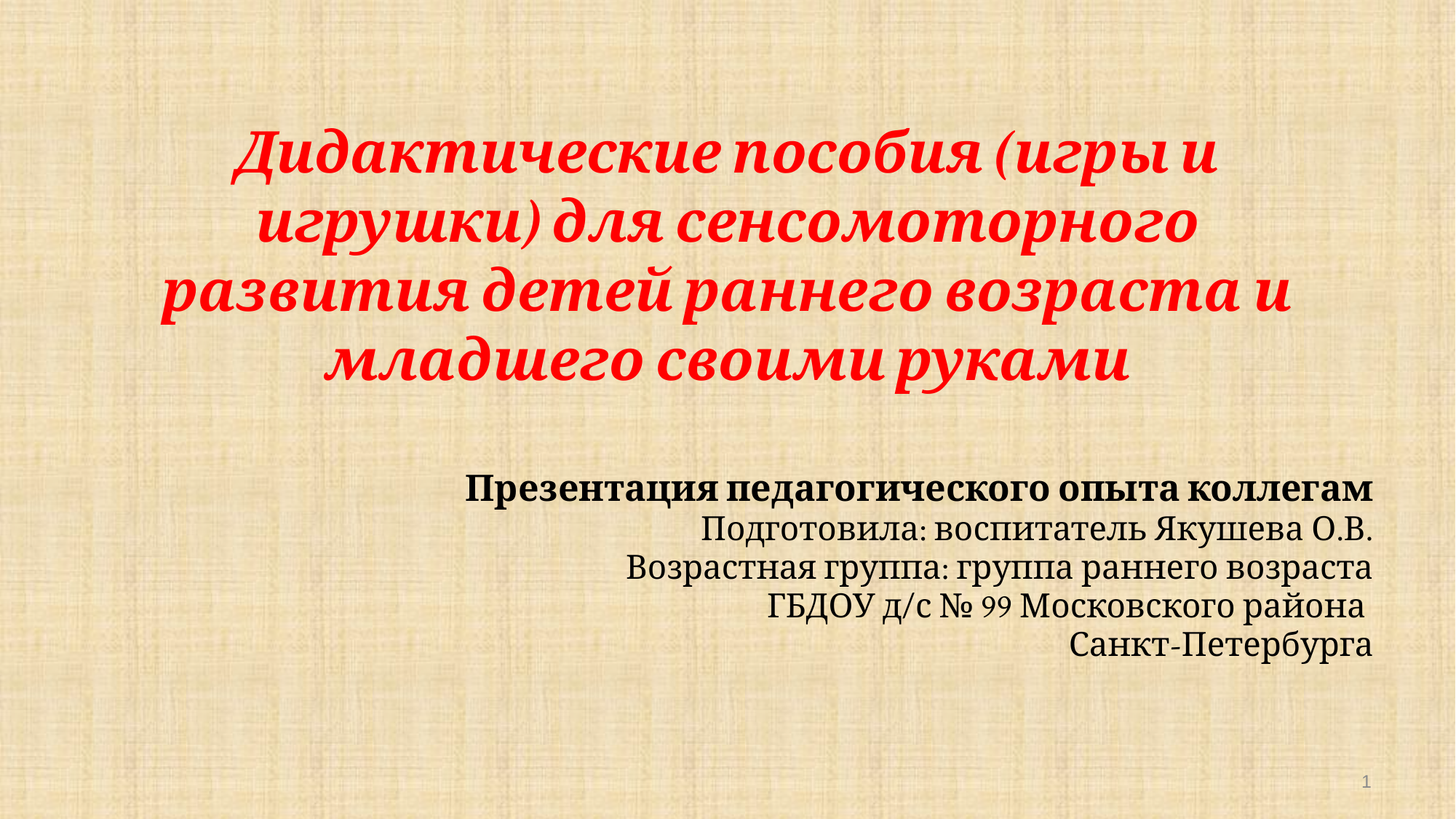

# Дидактические пособия (игры и игрушки) для сенсомоторного развития детей раннего возраста и младшего своими руками

Презентация педагогического опыта коллегам
Подготовила: воспитатель Якушева О.В.
Возрастная группа: группа раннего возраста
ГБДОУ д/с № 99 Московского района
Санкт-Петербурга
1